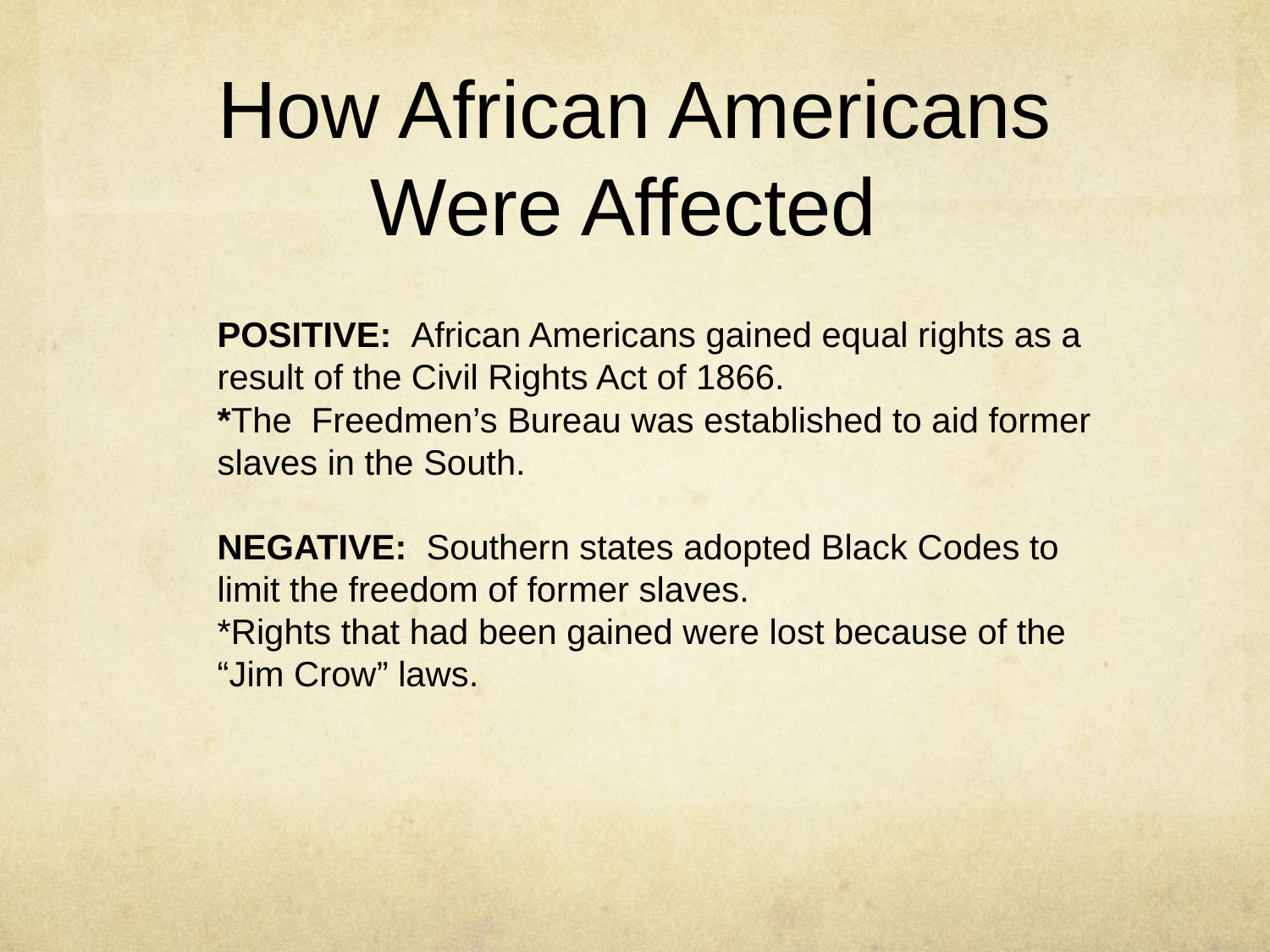

# How African Americans Were Affected
POSITIVE:  African Americans gained equal rights as a result of the Civil Rights Act of 1866.
*The  Freedmen’s Bureau was established to aid former slaves in the South.

NEGATIVE:  Southern states adopted Black Codes to limit the freedom of former slaves.
*Rights that had been gained were lost because of the “Jim Crow” laws.